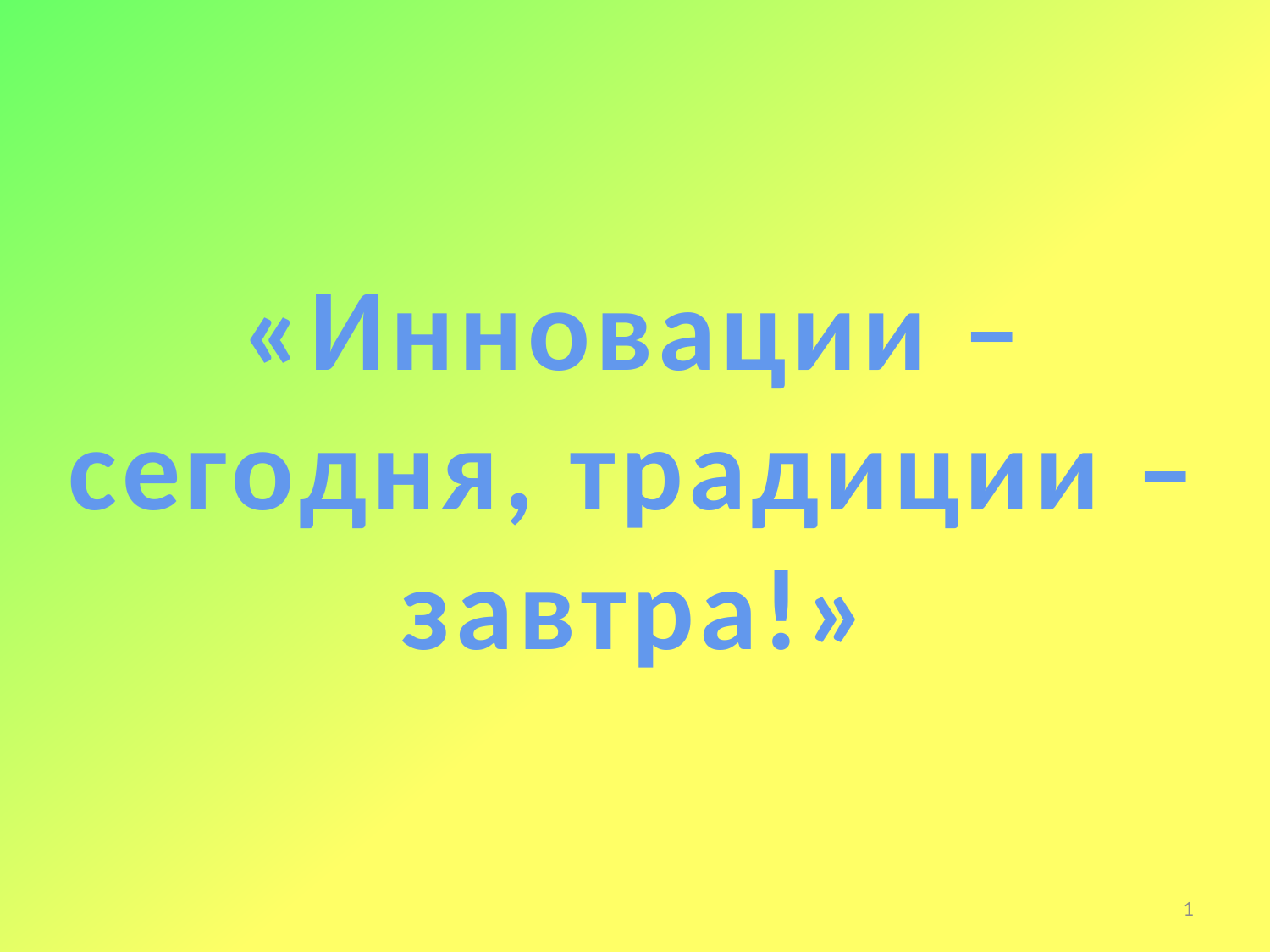

«Инновации – сегодня, традиции – завтра!»
1